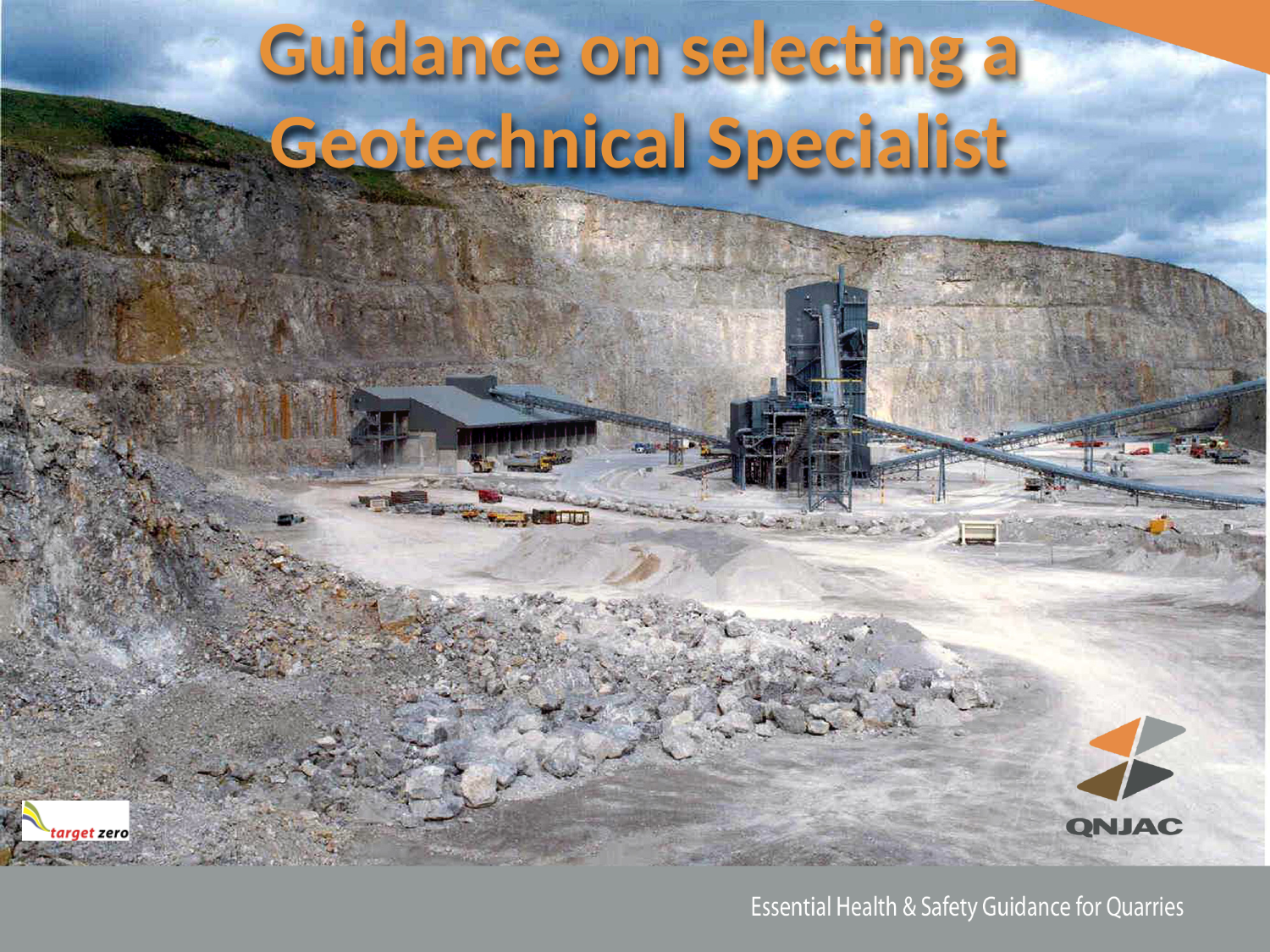

# Guidance on selecting a Geotechnical Specialist